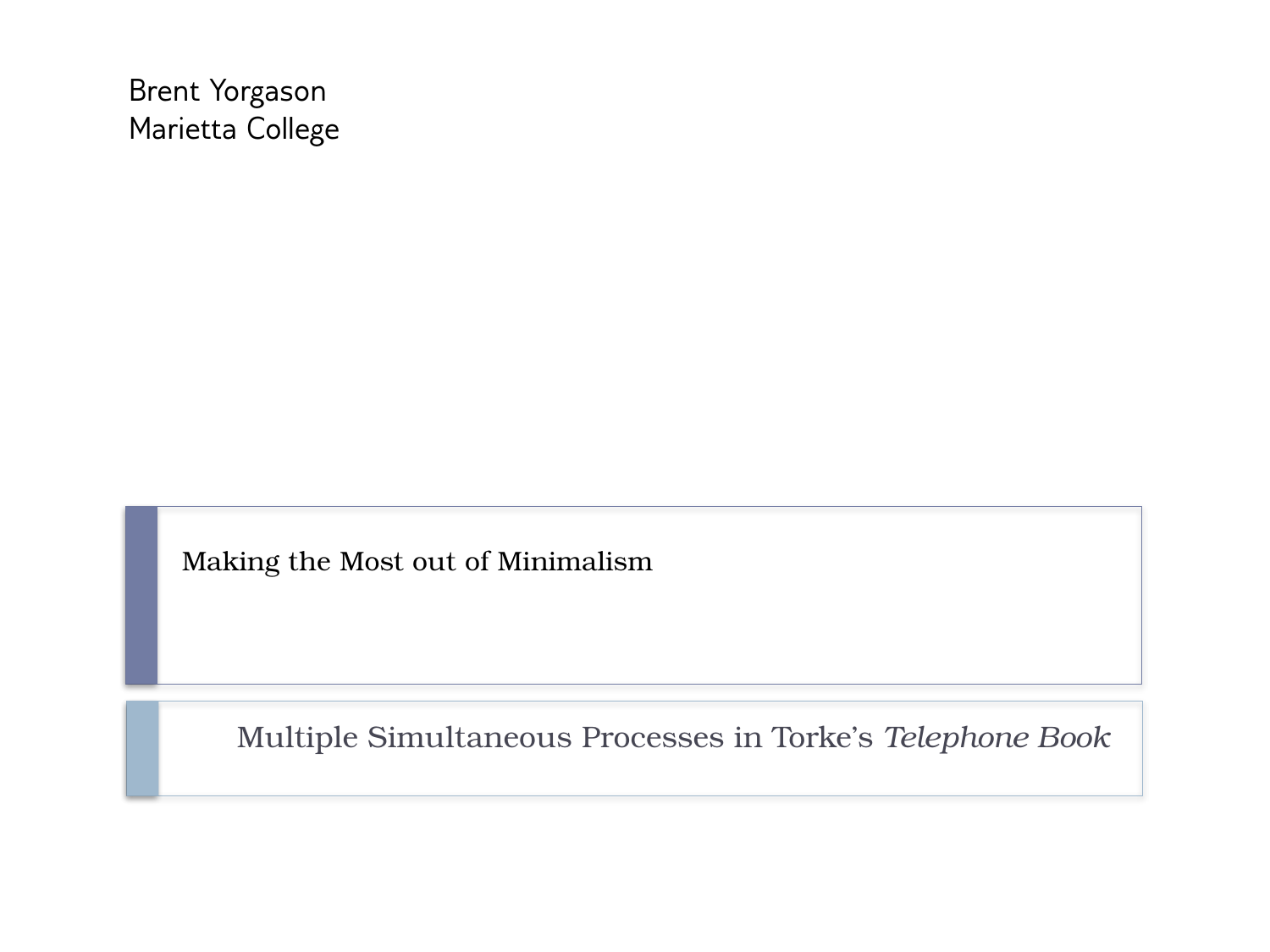

Brent Yorgason
Marietta College
# Making the Most out of Minimalism
Multiple Simultaneous Processes in Torke’s Telephone Book